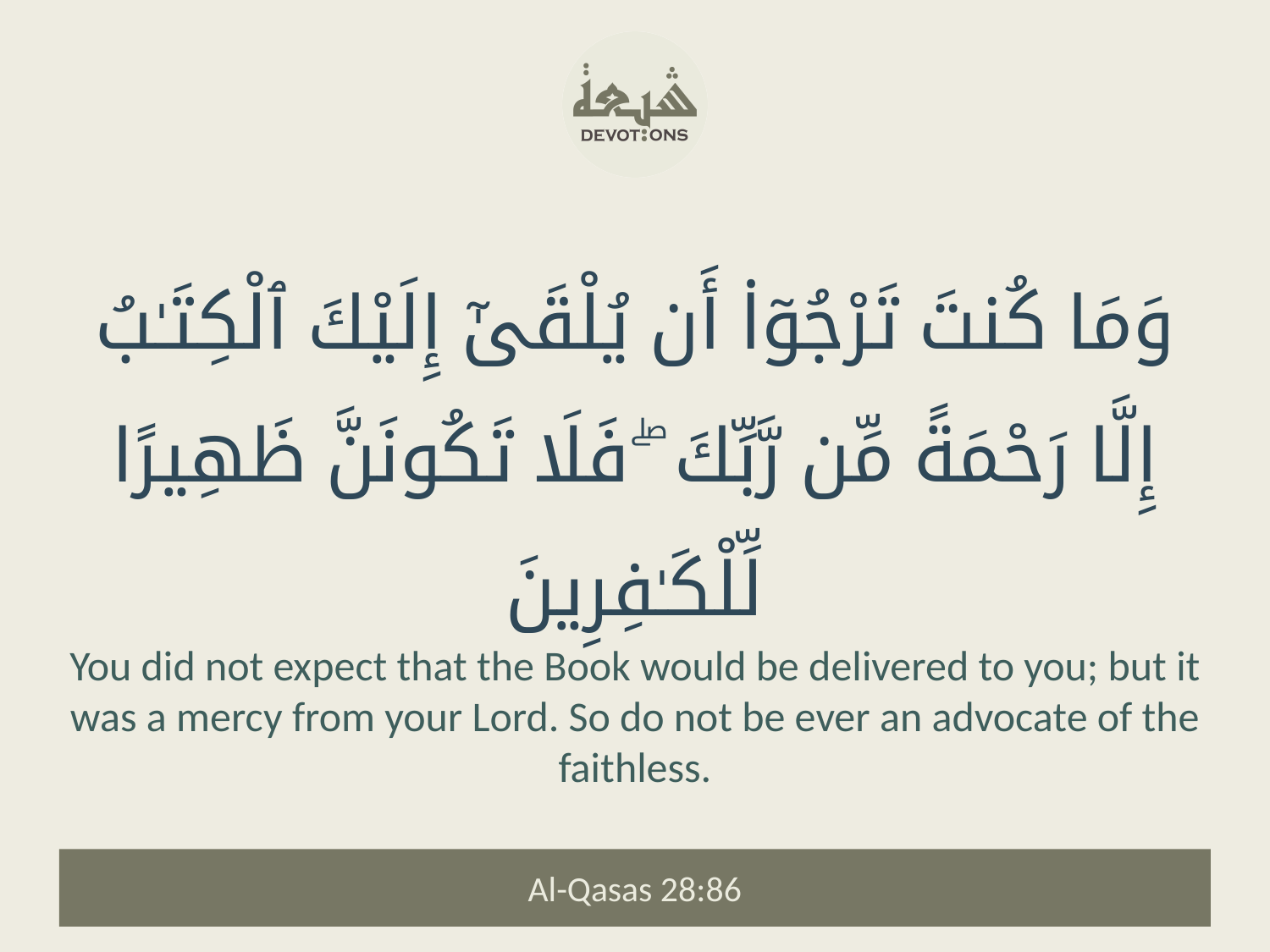

وَمَا كُنتَ تَرْجُوٓا۟ أَن يُلْقَىٰٓ إِلَيْكَ ٱلْكِتَـٰبُ إِلَّا رَحْمَةً مِّن رَّبِّكَ ۖ فَلَا تَكُونَنَّ ظَهِيرًا لِّلْكَـٰفِرِينَ
You did not expect that the Book would be delivered to you; but it was a mercy from your Lord. So do not be ever an advocate of the faithless.
Al-Qasas 28:86